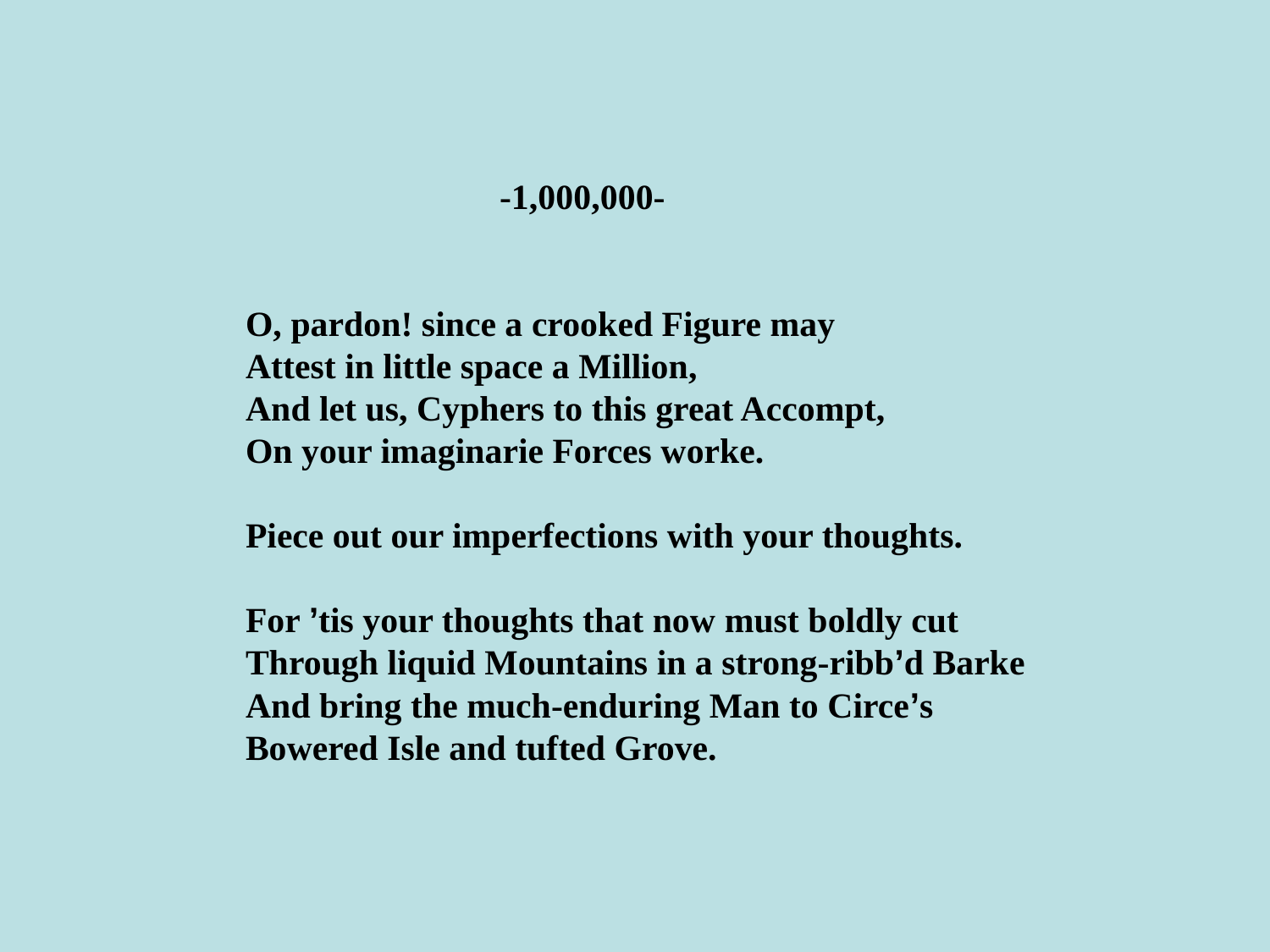

# -1,000,000- O, pardon! since a crooked Figure may Attest in little space a Million, And let us, Cyphers to this great Accompt, On your imaginarie Forces worke. Piece out our imperfections with your thoughts. For ’tis your thoughts that now must boldly cut Through liquid Mountains in a strong-ribb’d Barke And bring the much-enduring Man to Circe’s Bowered Isle and tufted Grove.